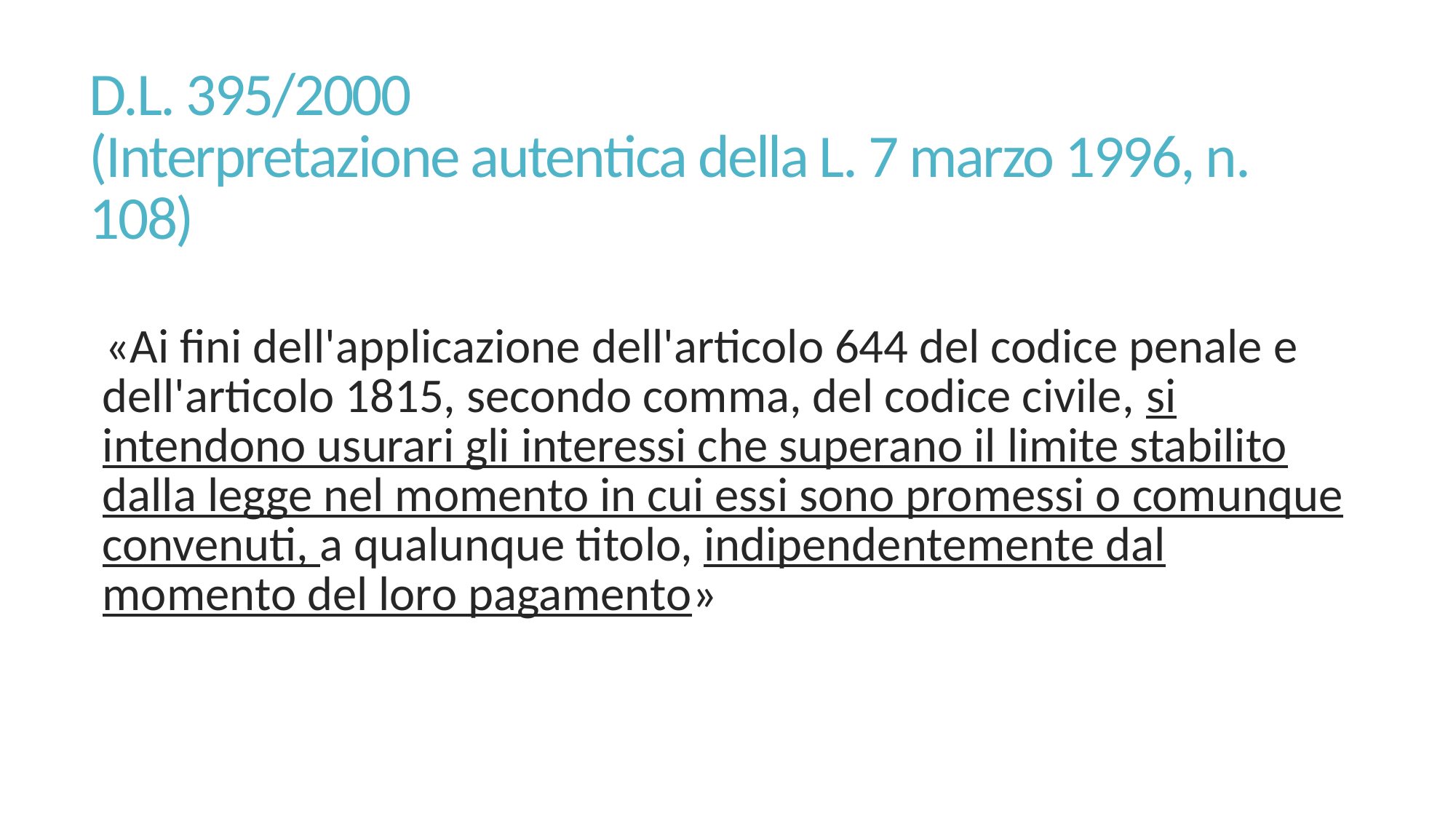

# D.L. 395/2000 (Interpretazione autentica della L. 7 marzo 1996, n. 108)

«Ai fini dell'applicazione dell'articolo 644 del codice penale e dell'articolo 1815, secondo comma, del codice civile, si intendono usurari gli interessi che superano il limite stabilito dalla legge nel momento in cui essi sono promessi o comunque convenuti, a qualunque titolo, indipendentemente dal momento del loro pagamento»